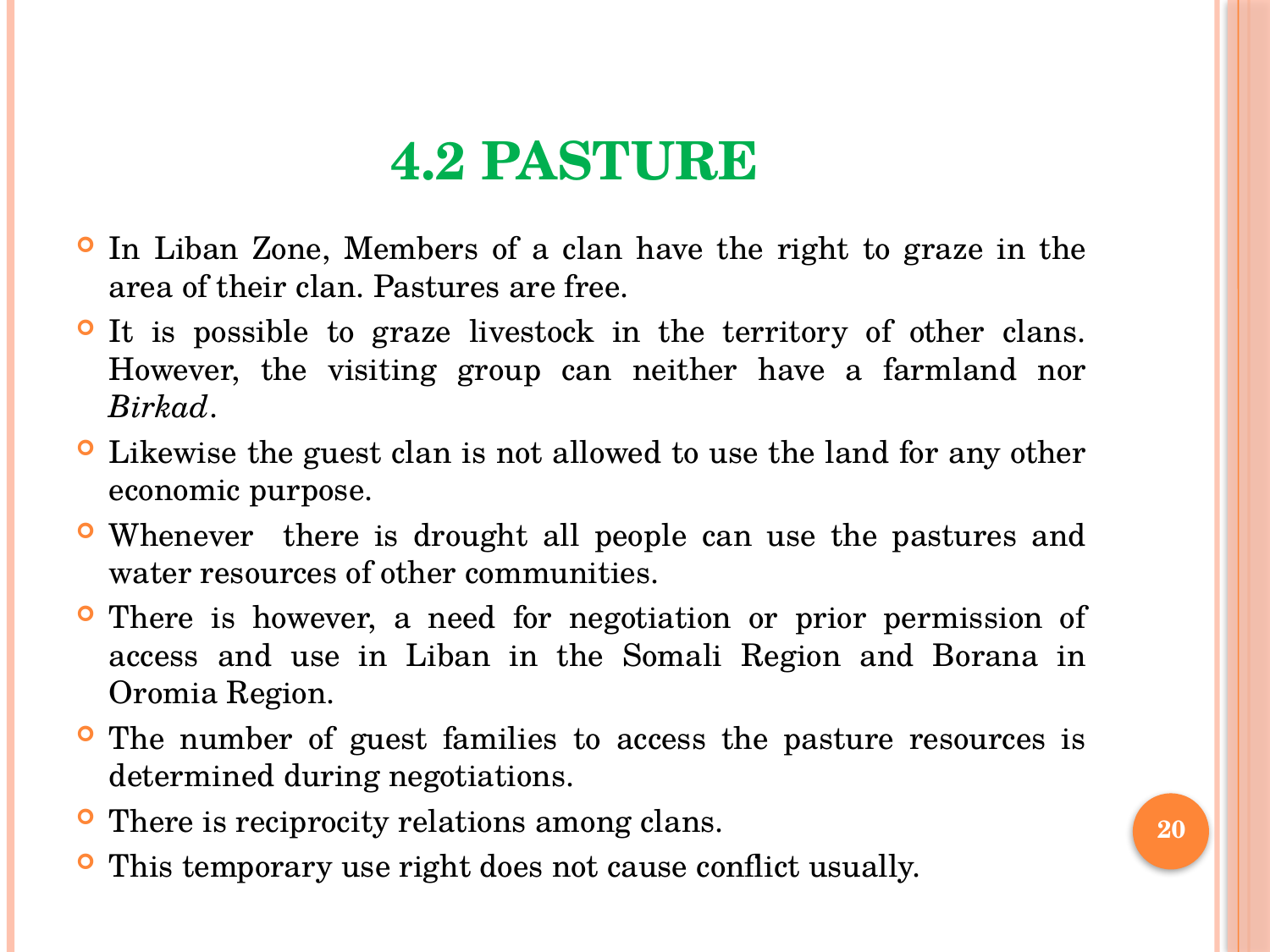

# 4.2 Pasture
In Liban Zone, Members of a clan have the right to graze in the area of their clan. Pastures are free.
It is possible to graze livestock in the territory of other clans. However, the visiting group can neither have a farmland nor Birkad.
Likewise the guest clan is not allowed to use the land for any other economic purpose.
Whenever  there is drought all people can use the pastures and water resources of other communities.
There is however, a need for negotiation or prior permission of access and use in Liban in the Somali Region and Borana in Oromia Region.
The number of guest families to access the pasture resources is determined during negotiations.
There is reciprocity relations among clans.
This temporary use right does not cause conflict usually.

20